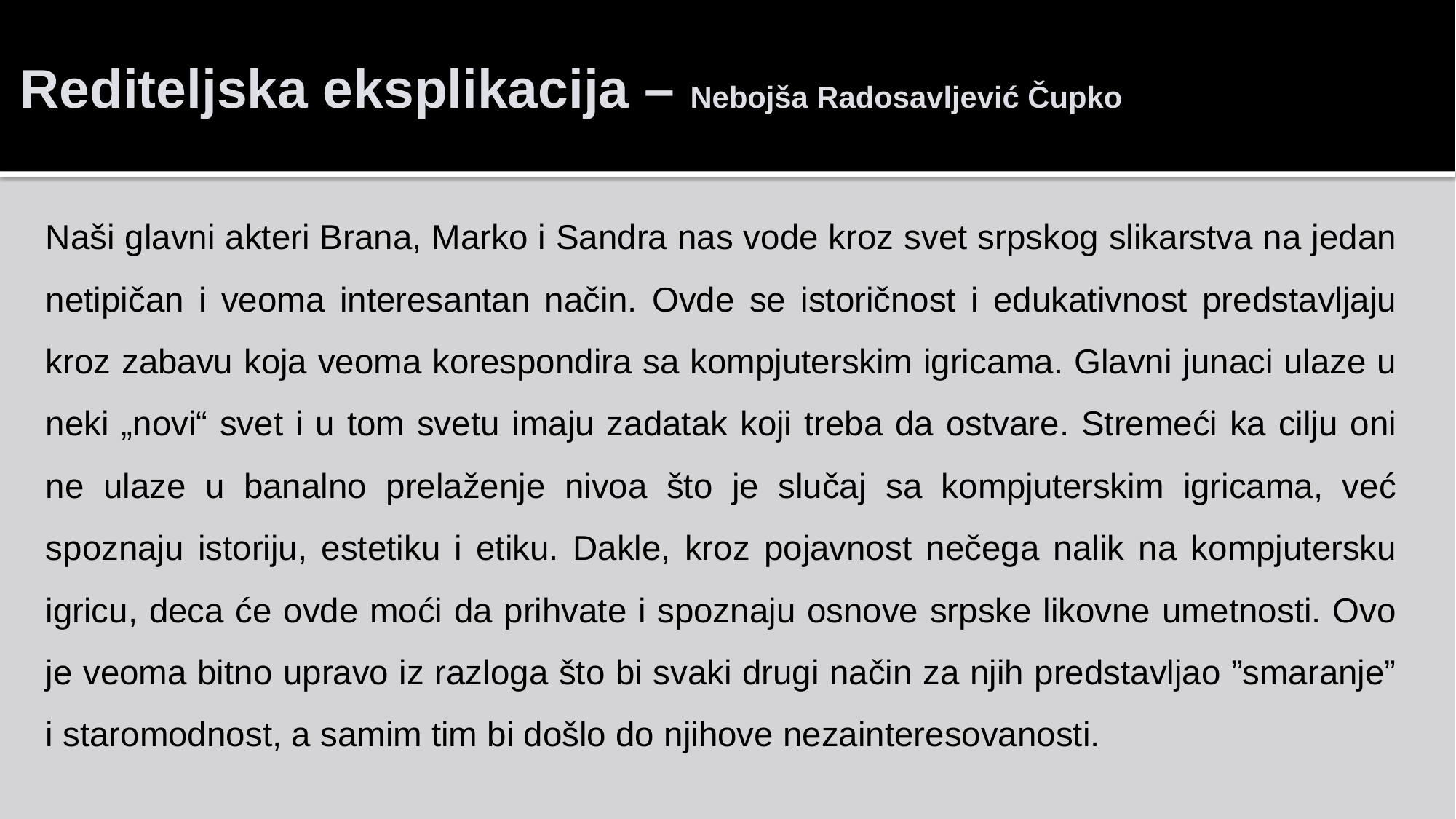

Rediteljska eksplikacija – Nebojša Radosavljević Čupko

Naši glavni akteri Brana, Marko i Sandra nas vode kroz svet srpskog slikarstva na jedan netipičan i veoma interesantan način. Ovde se istoričnost i edukativnost predstavljaju kroz zabavu koja veoma korespondira sa kompjuterskim igricama. Glavni junaci ulaze u neki „novi“ svet i u tom svetu imaju zadatak koji treba da ostvare. Stremeći ka cilju oni ne ulaze u banalno prelaženje nivoa što je slučaj sa kompjuterskim igricama, već spoznaju istoriju, estetiku i etiku. Dakle, kroz pojavnost nečega nalik na kompjutersku igricu, deca će ovde moći da prihvate i spoznaju osnove srpske likovne umetnosti. Ovo je veoma bitno upravo iz razloga što bi svaki drugi način za njih predstavljao ”smaranje” i staromodnost, a samim tim bi došlo do njihove nezainteresovanosti.